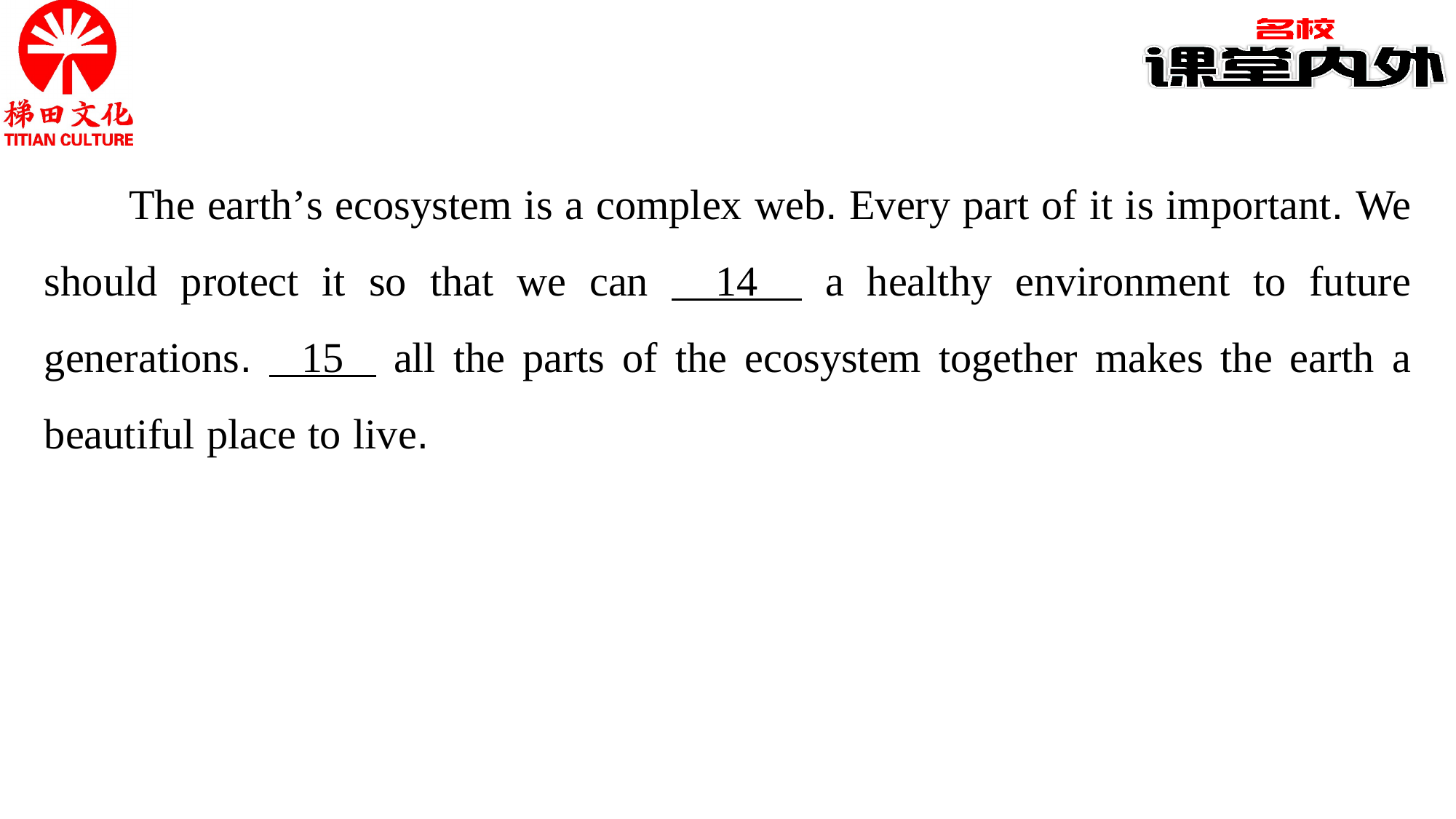

The earth’s ecosystem is a complex web. Every part of it is important. We should protect it so that we can   14   a healthy environment to future generations.   15   all the parts of the ecosystem together makes the earth a beautiful place to live.